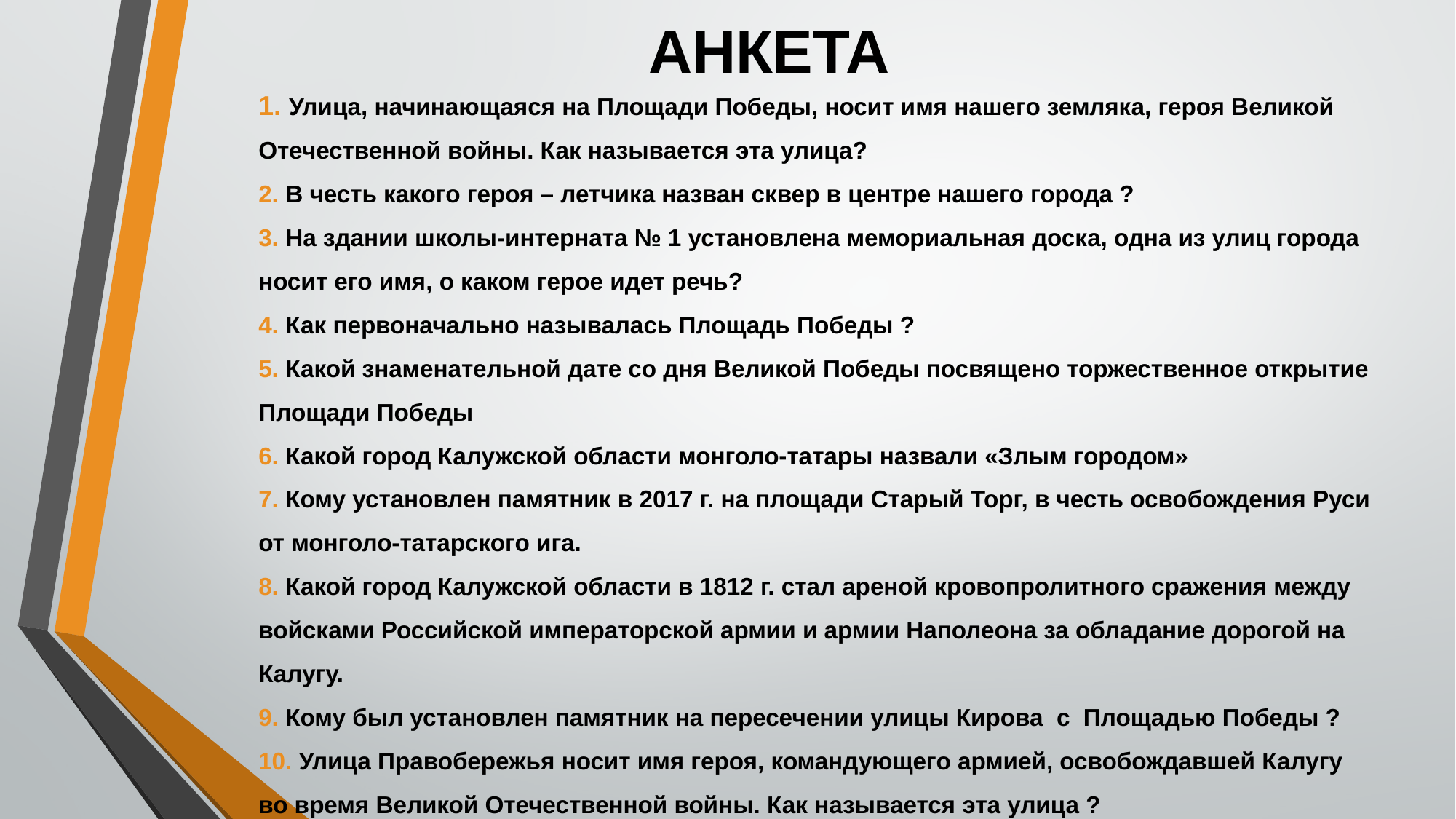

АНКЕТА
# 1. Улица, начинающаяся на Площади Победы, носит имя нашего земляка, героя Великой Отечественной войны. Как называется эта улица? 2. В честь какого героя – летчика назван сквер в центре нашего города ? 3. На здании школы-интерната № 1 установлена мемориальная доска, одна из улиц города носит его имя, о каком герое идет речь? 4. Как первоначально называлась Площадь Победы ? 5. Какой знаменательной дате со дня Великой Победы посвящено торжественное открытие Площади Победы 6. Какой город Калужской области монголо-татары назвали «Злым городом» 7. Кому установлен памятник в 2017 г. на площади Старый Торг, в честь освобождения Руси от монголо-татарского ига. 8. Какой город Калужской области в 1812 г. стал ареной кровопролитного сражения между войсками Российской императорской армии и армии Наполеона за обладание дорогой на Калугу. 9. Кому был установлен памятник на пересечении улицы Кирова  с  Площадью Победы ? 10. Улица Правобережья носит имя героя, командующего армией, освобождавшей Калугу во время Великой Отечественной войны. Как называется эта улица ?